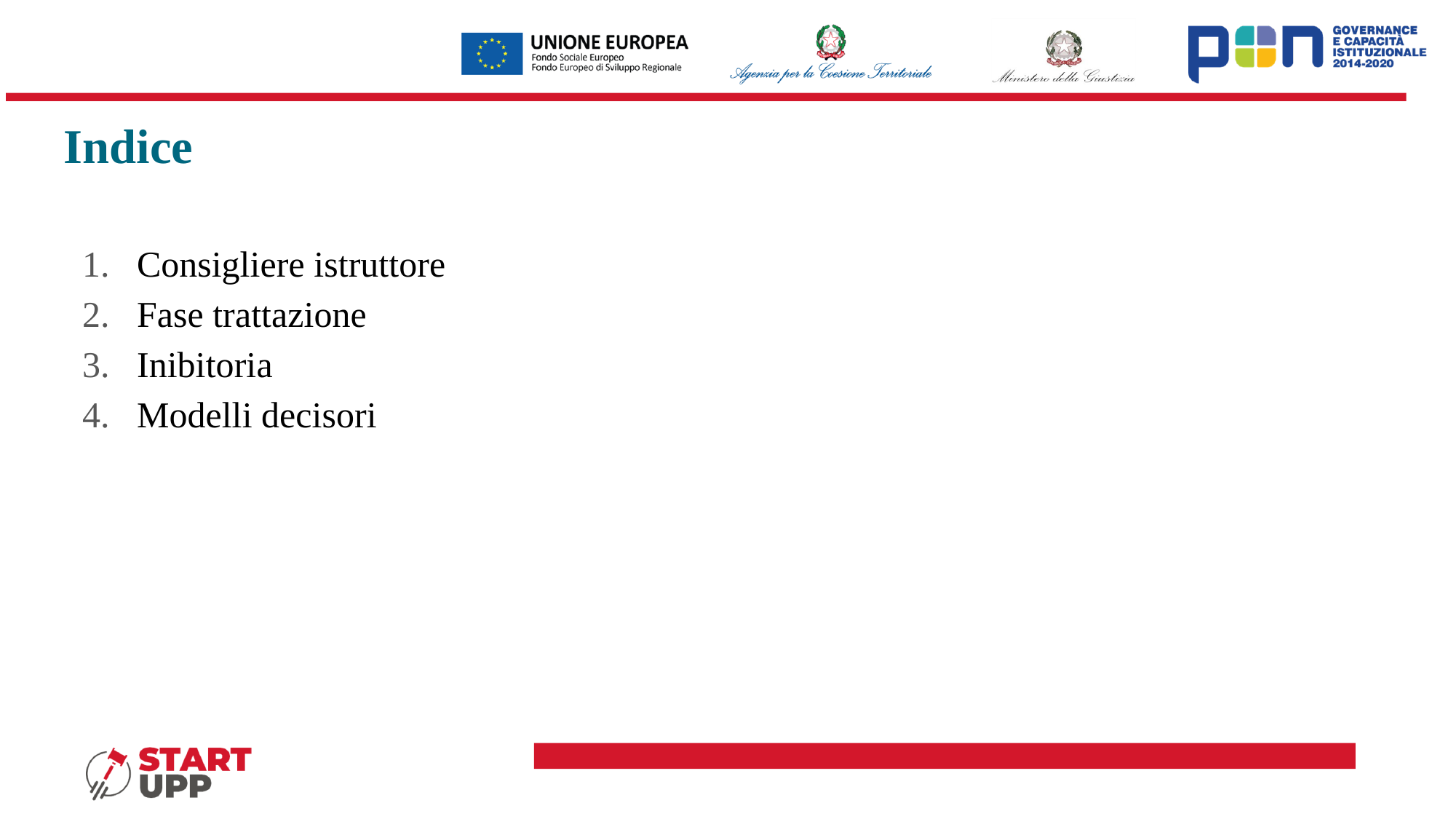

# Indice
Consigliere istruttore
Fase trattazione
Inibitoria
Modelli decisori